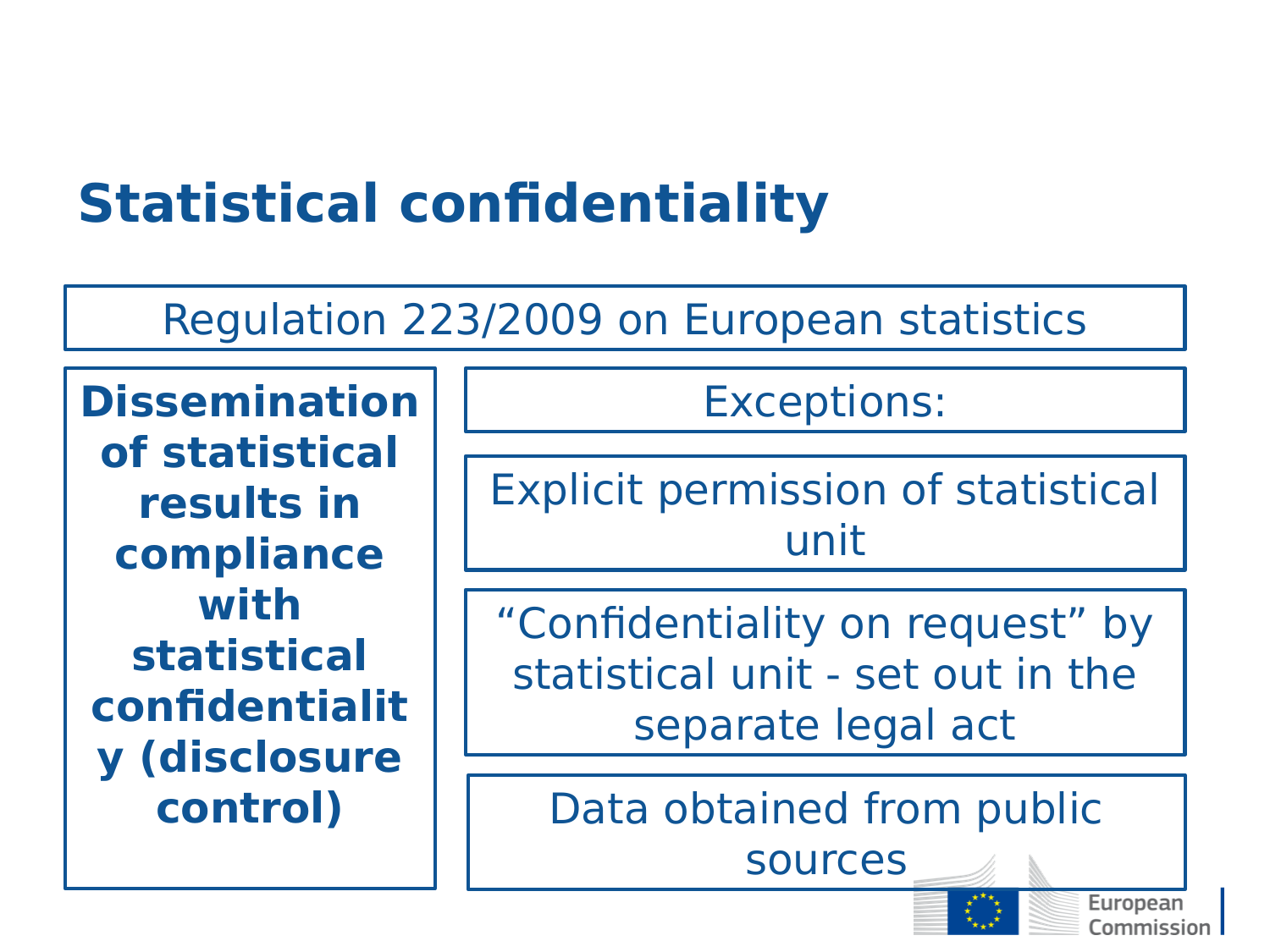

# Statistical confidentiality
Regulation 223/2009 on European statistics
Dissemination of statistical results in compliance with statistical confidentiality (disclosure control)
Exceptions:
Explicit permission of statistical unit
“Confidentiality on request” by statistical unit - set out in the separate legal act
Data obtained from public sources